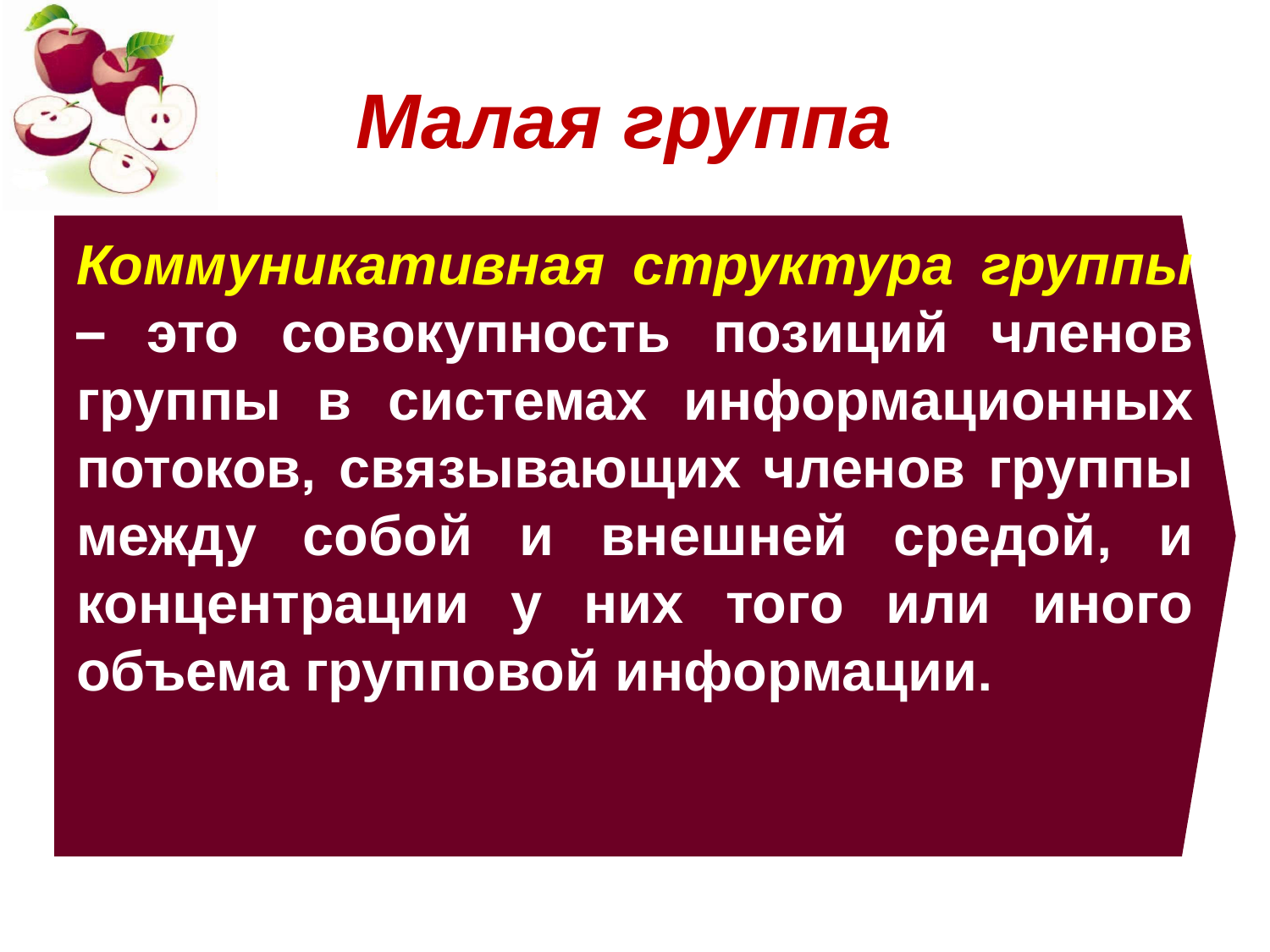

# Малая группа
Коммуникативная структура группы – это совокупность позиций членов группы в системах информационных потоков, связывающих членов группы между собой и внешней средой, и концентрации у них того или иного объема групповой информации.